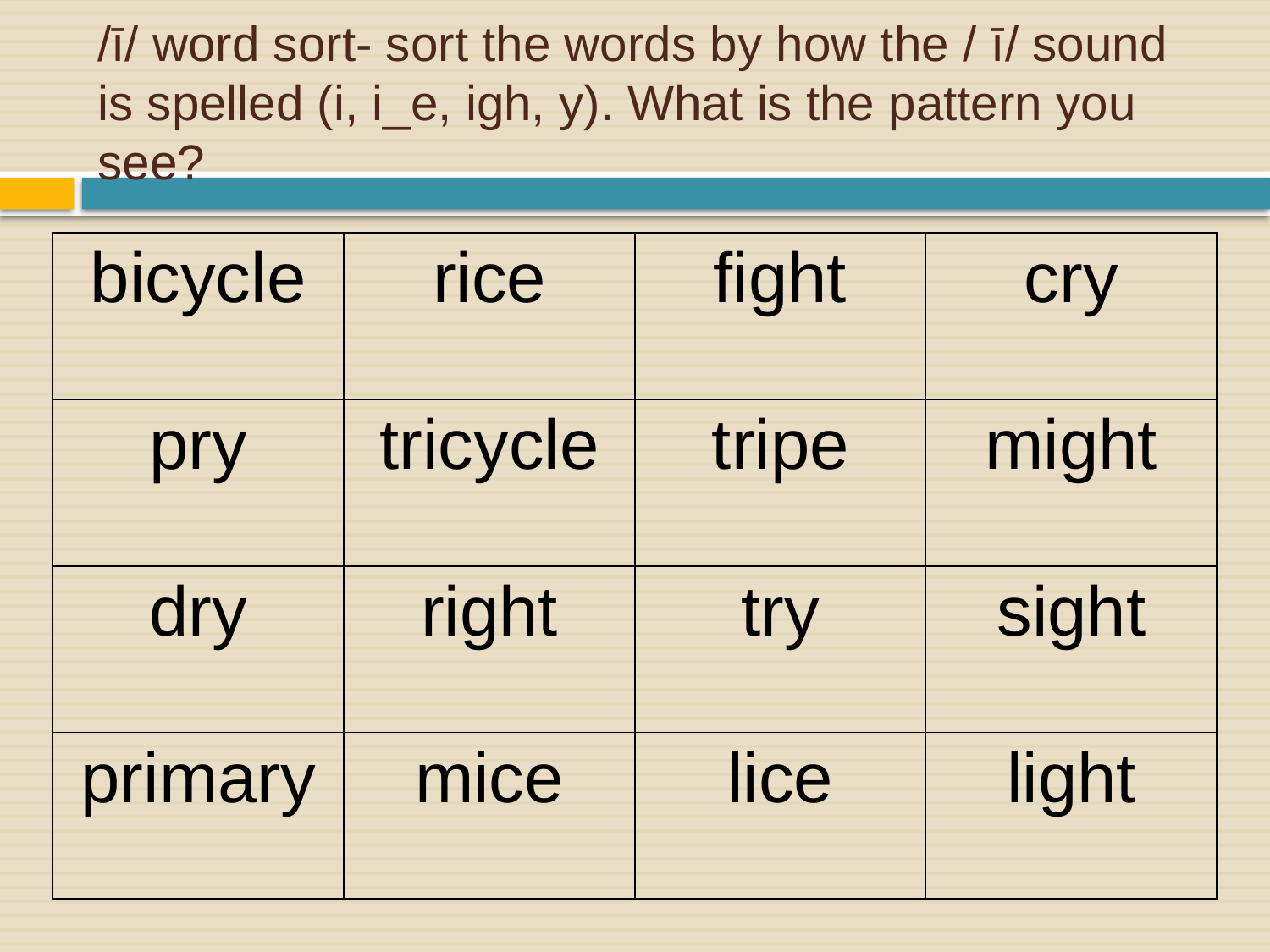

# /ī/ word sort- sort the words by how the / ī/ sound is spelled (i, i_e, igh, y). What is the pattern you see?
| bicycle | rice | fight | cry |
| --- | --- | --- | --- |
| pry | tricycle | tripe | might |
| dry | right | try | sight |
| primary | mice | lice | light |